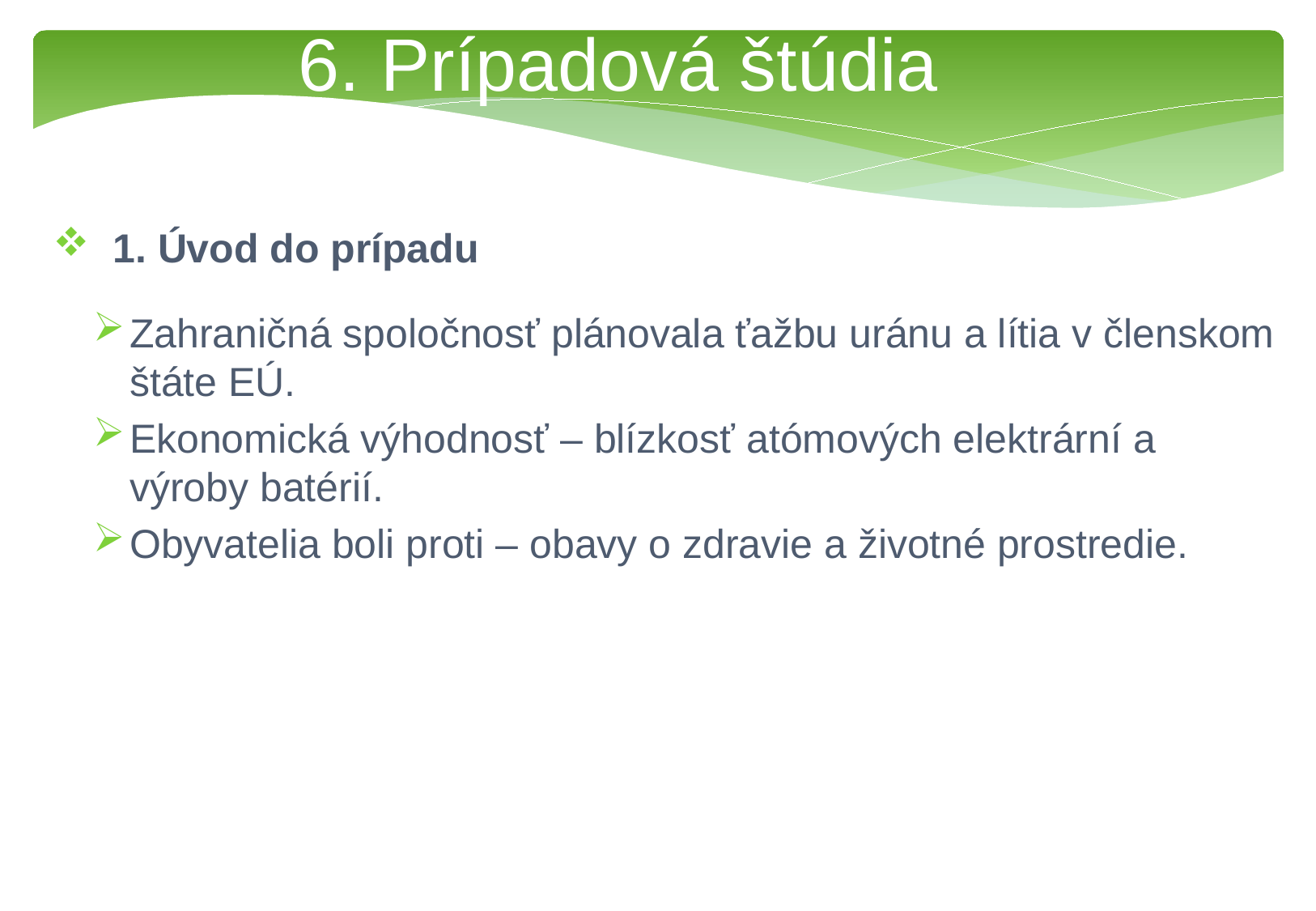

6. Prípadová štúdia
  1. Úvod do prípadu

Zahraničná spoločnosť plánovala ťažbu uránu a lítia v členskom štáte EÚ.
Ekonomická výhodnosť – blízkosť atómových elektrární a výroby batérií.
Obyvatelia boli proti – obavy o zdravie a životné prostredie.